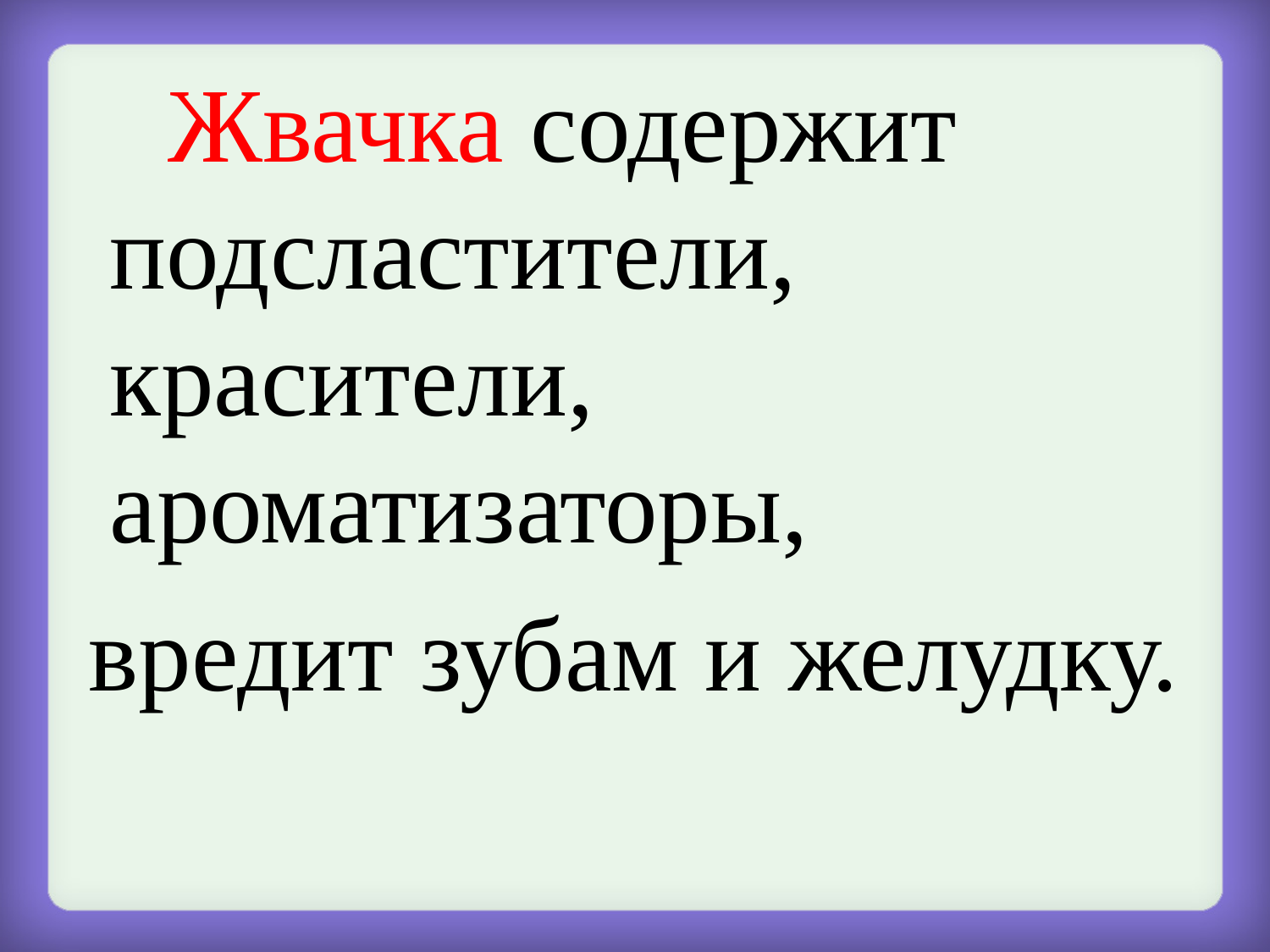

Жвачка содержит подсластители, красители, ароматизаторы,
 вредит зубам и желудку.